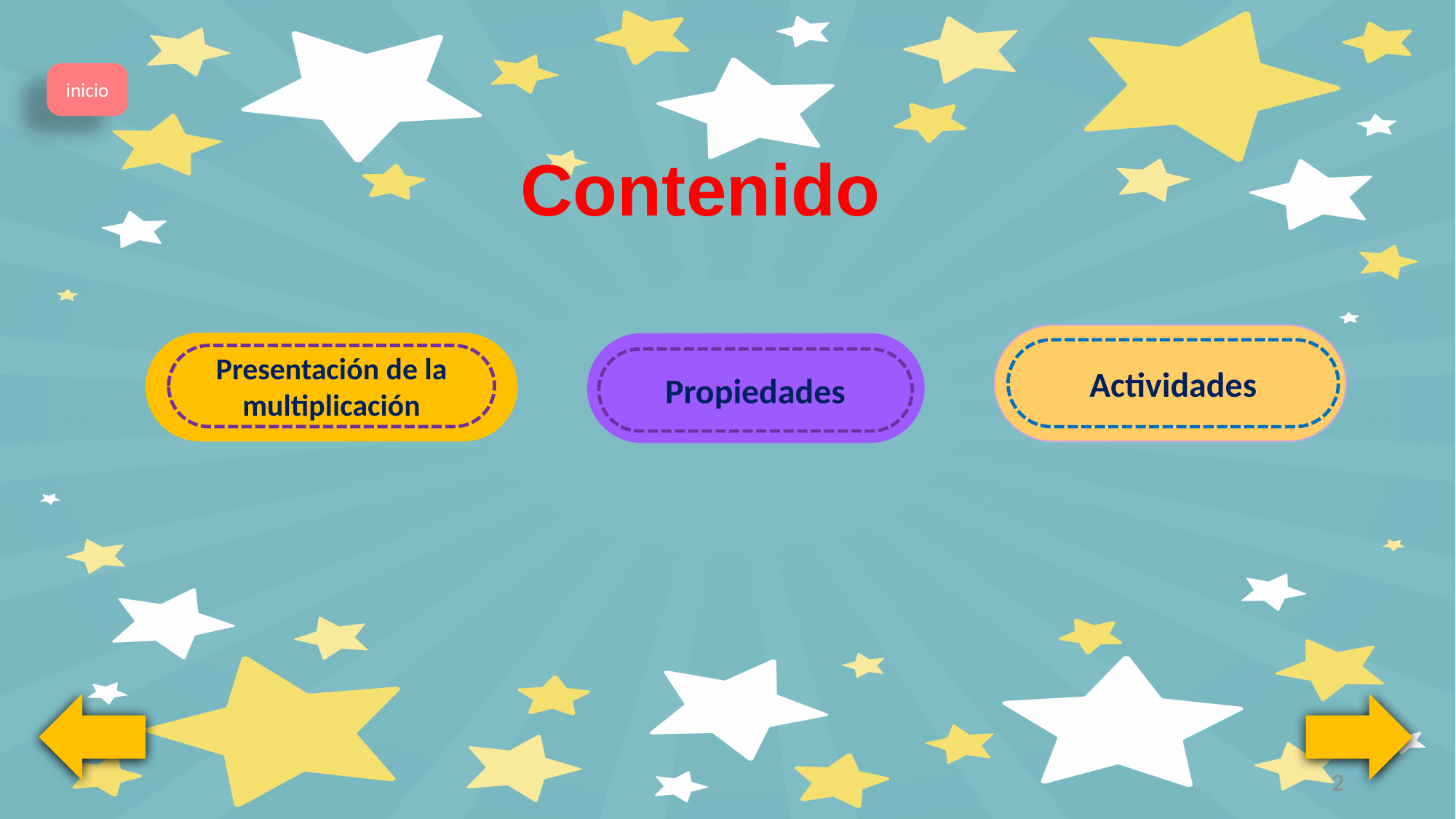

inicio
Contenido

Actividades

Presentación de la multiplicación

Propiedades

2